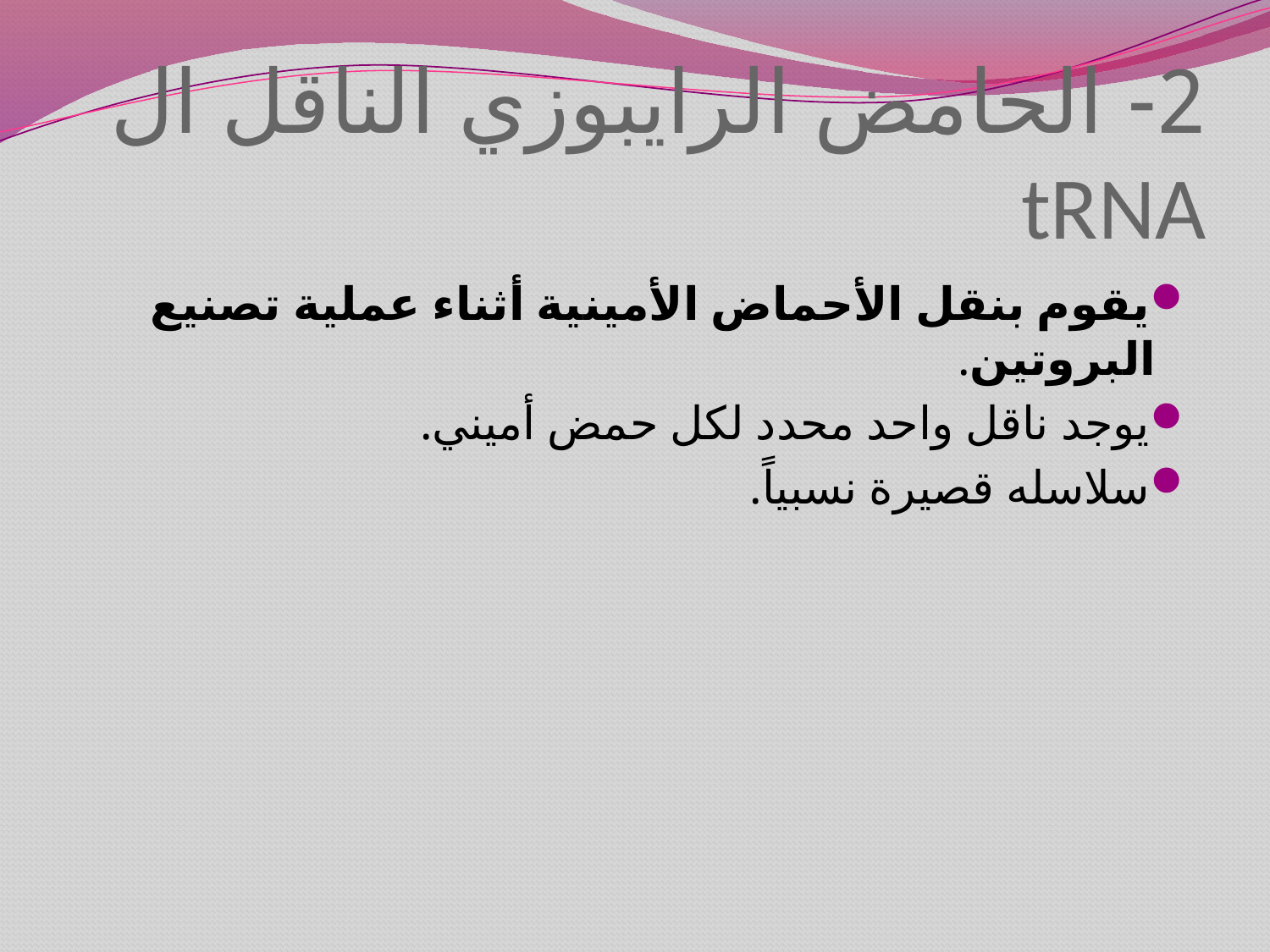

# 2- الحامض الرايبوزي الناقل ال tRNA
يقوم بنقل الأحماض الأمينية أثناء عملية تصنيع البروتين.
يوجد ناقل واحد محدد لكل حمض أميني.
سلاسله قصيرة نسبياً.